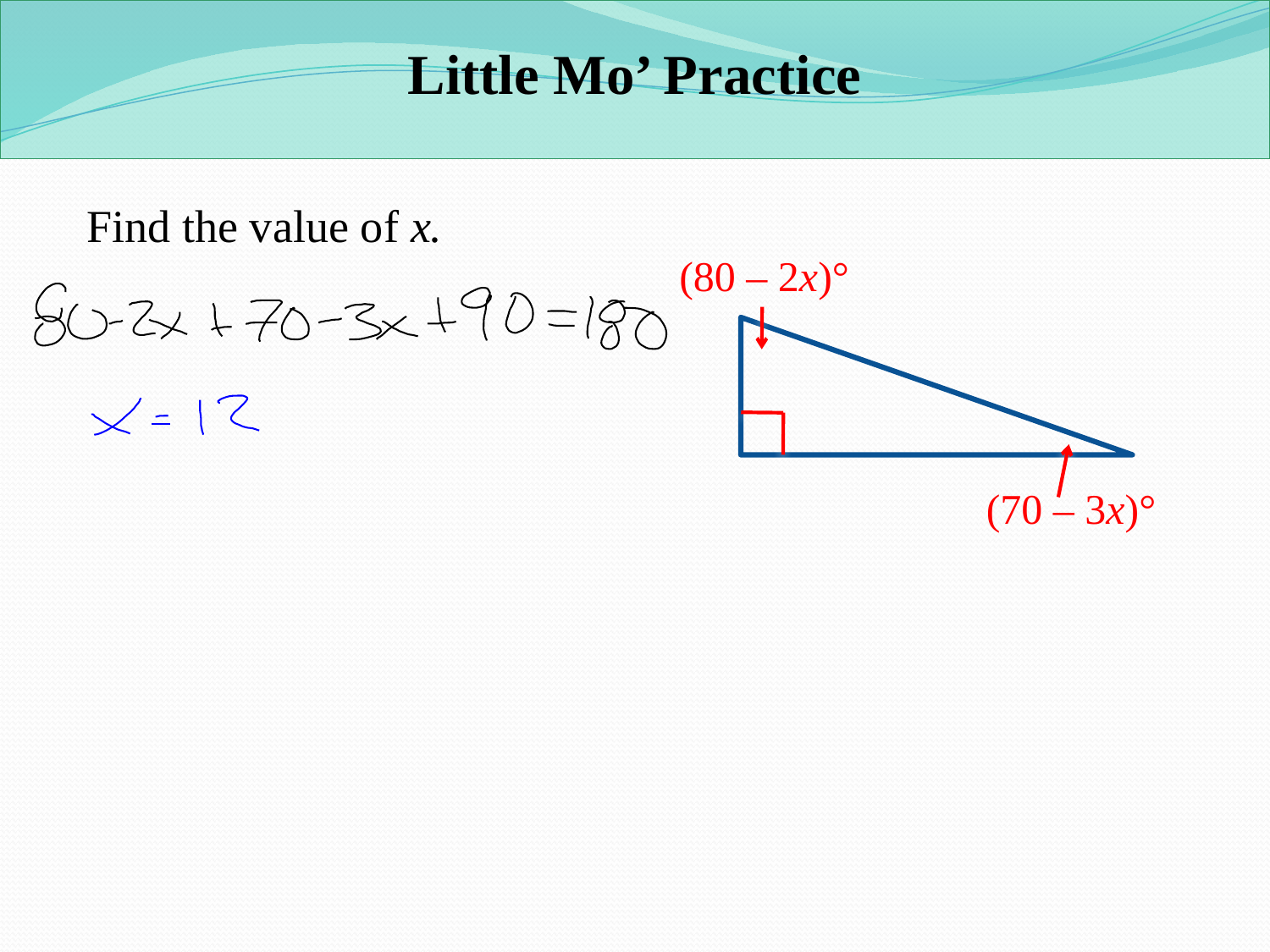

Little Mo’ Practice
Find the value of x.
(80 – 2x)°

(70 – 3x)°